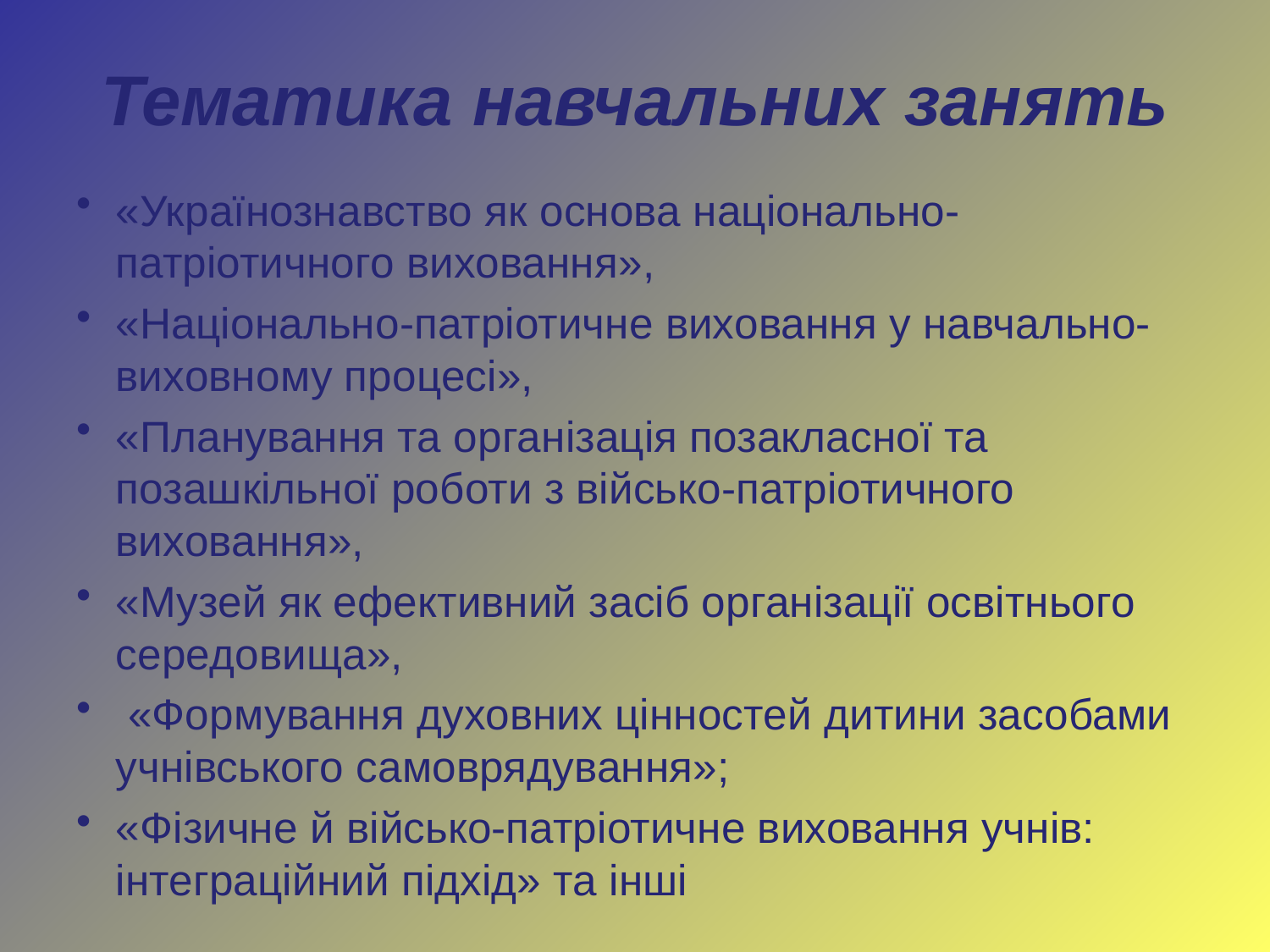

# Тематика навчальних занять
«Українознавство як основа національно-патріотичного виховання»,
«Національно-патріотичне виховання у навчально-виховному процесі»,
«Планування та організація позакласної та позашкільної роботи з військо-патріотичного виховання»,
«Музей як ефективний засіб організації освітнього середовища»,
 «Формування духовних цінностей дитини засобами учнівського самоврядування»;
«Фізичне й військо-патріотичне виховання учнів: інтеграційний підхід» та інші